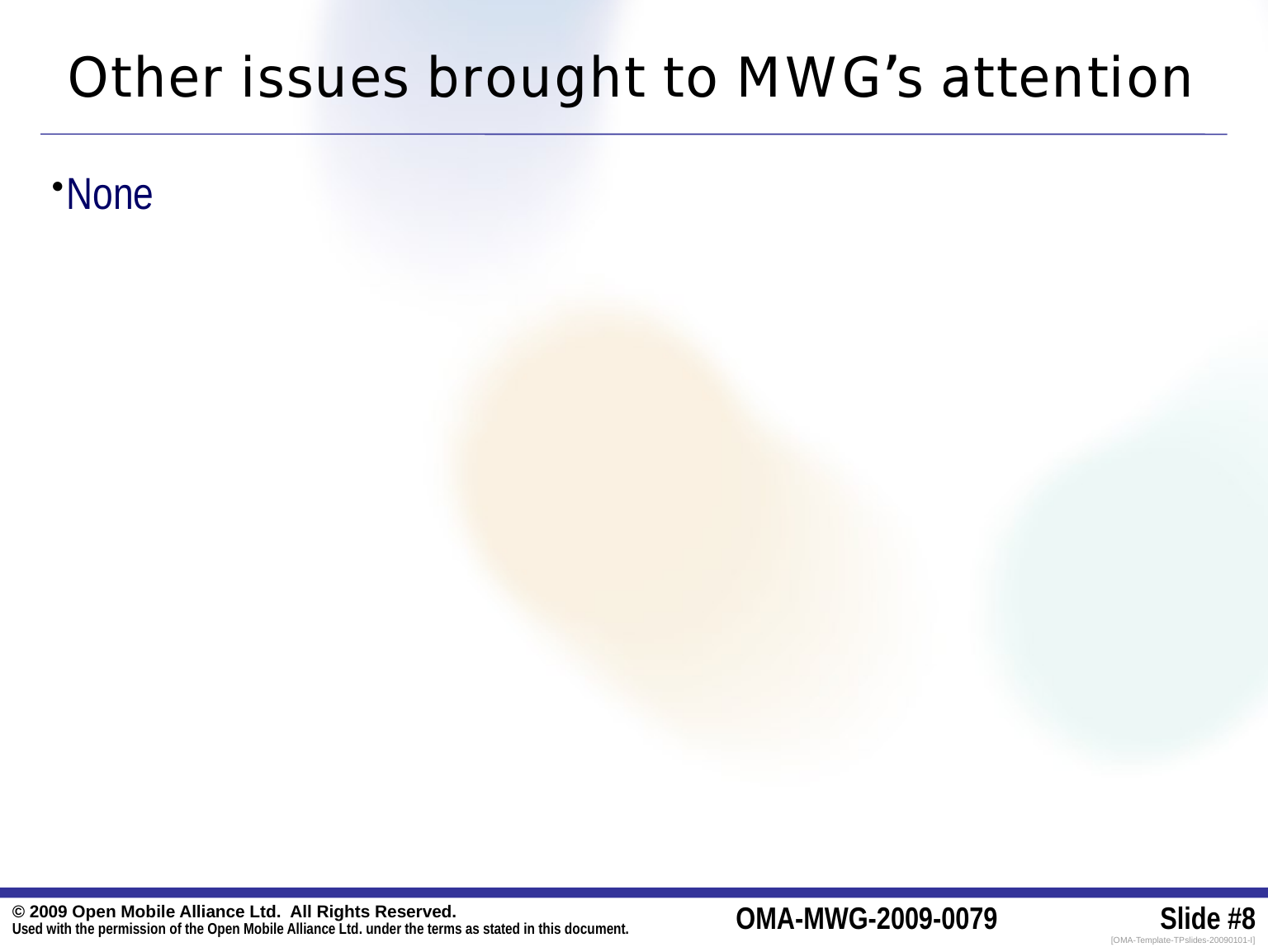

# Other issues brought to MWG’s attention
None